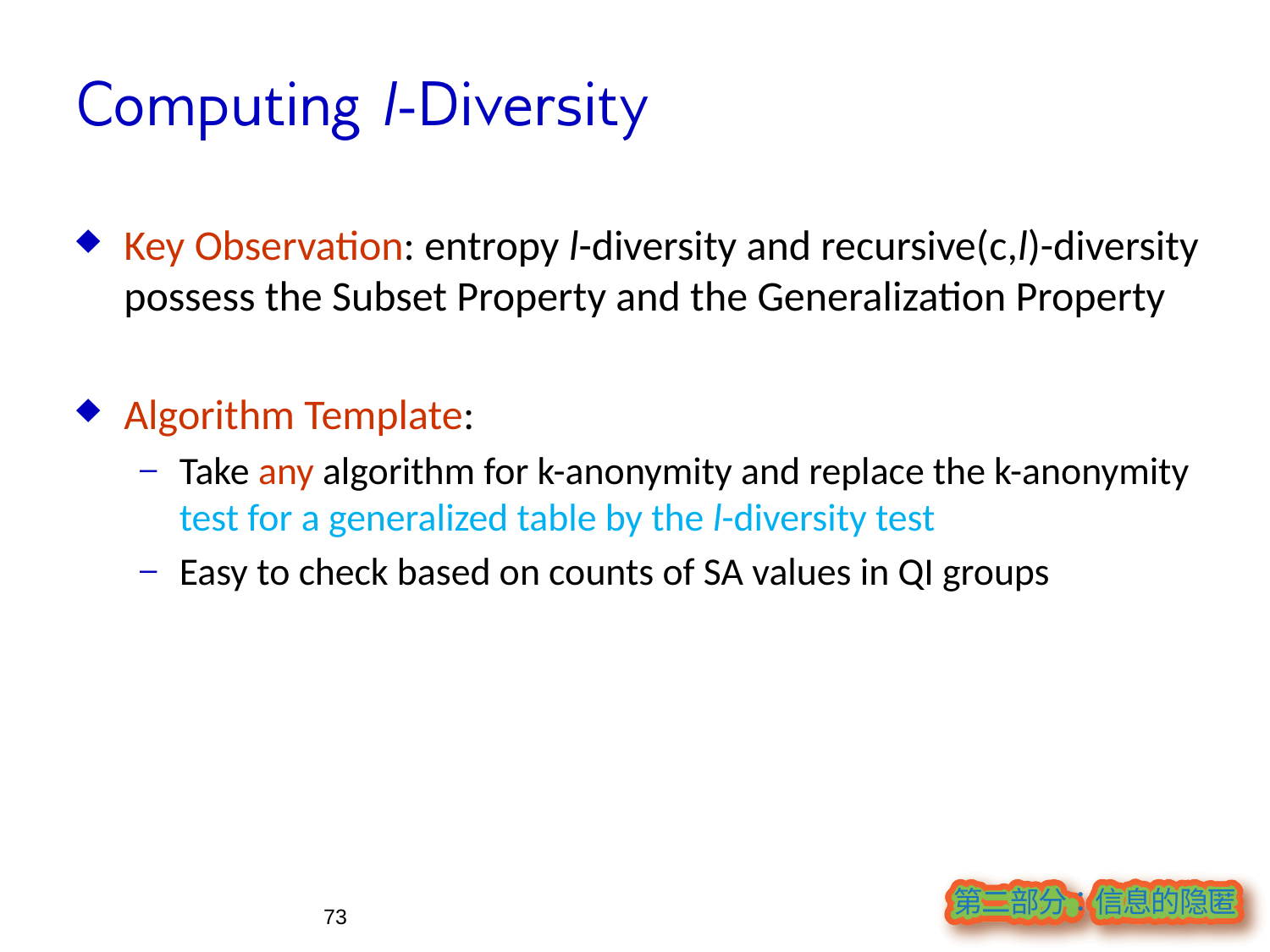

Computing l-Diversity
Key Observation: entropy l-diversity and recursive(c,l)-diversity possess the Subset Property and the Generalization Property

Algorithm Template:
Take any algorithm for k-anonymity and replace the k-anonymity test for a generalized table by the l-diversity test
Easy to check based on counts of SA values in QI groups
73